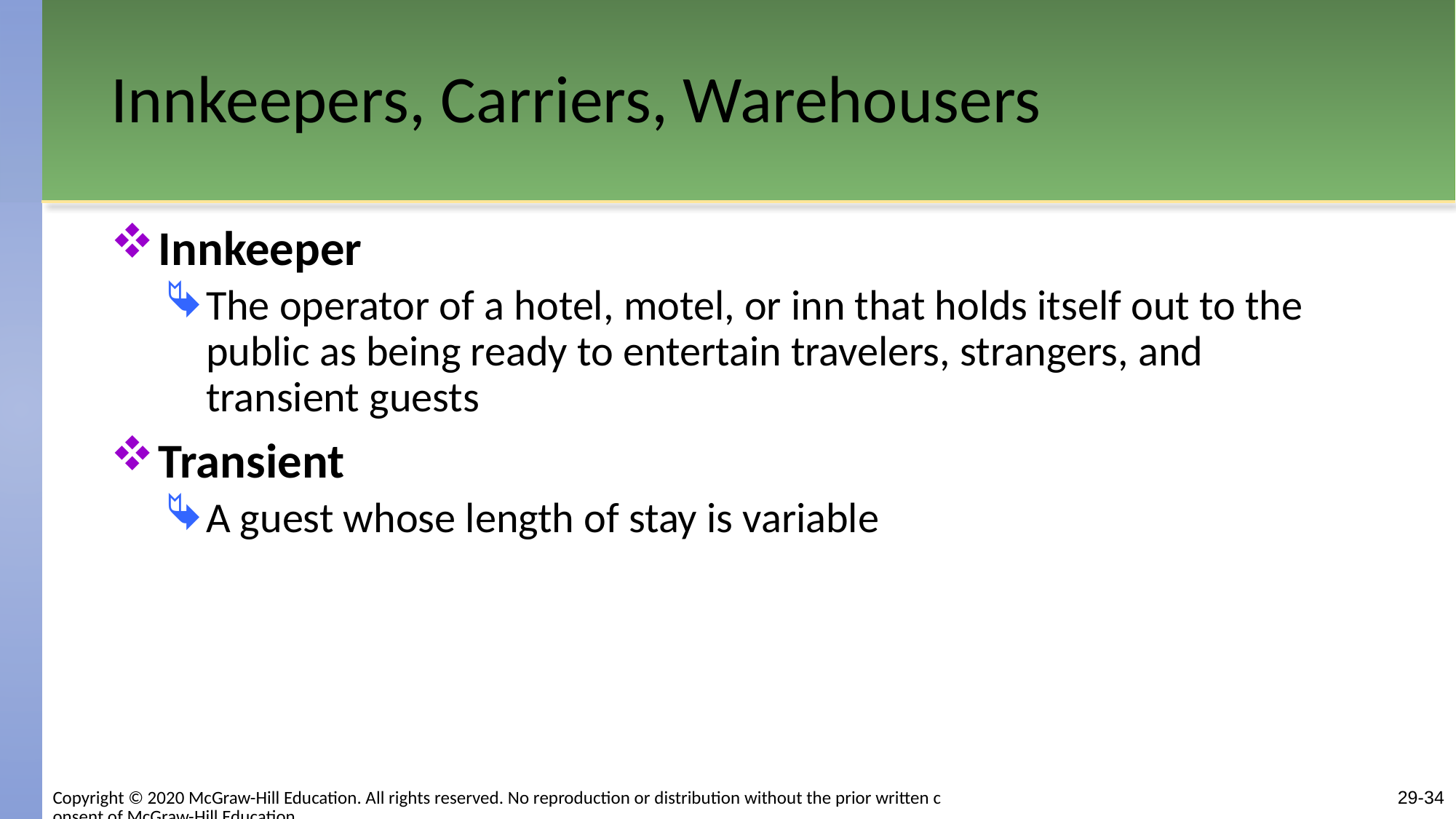

# Innkeepers, Carriers, Warehousers
Innkeeper
The operator of a hotel, motel, or inn that holds itself out to the public as being ready to entertain travelers, strangers, and transient guests
Transient
A guest whose length of stay is variable

Copyright © 2020 McGraw-Hill Education. All rights reserved. No reproduction or distribution without the prior written consent of McGraw-Hill Education.
29-34